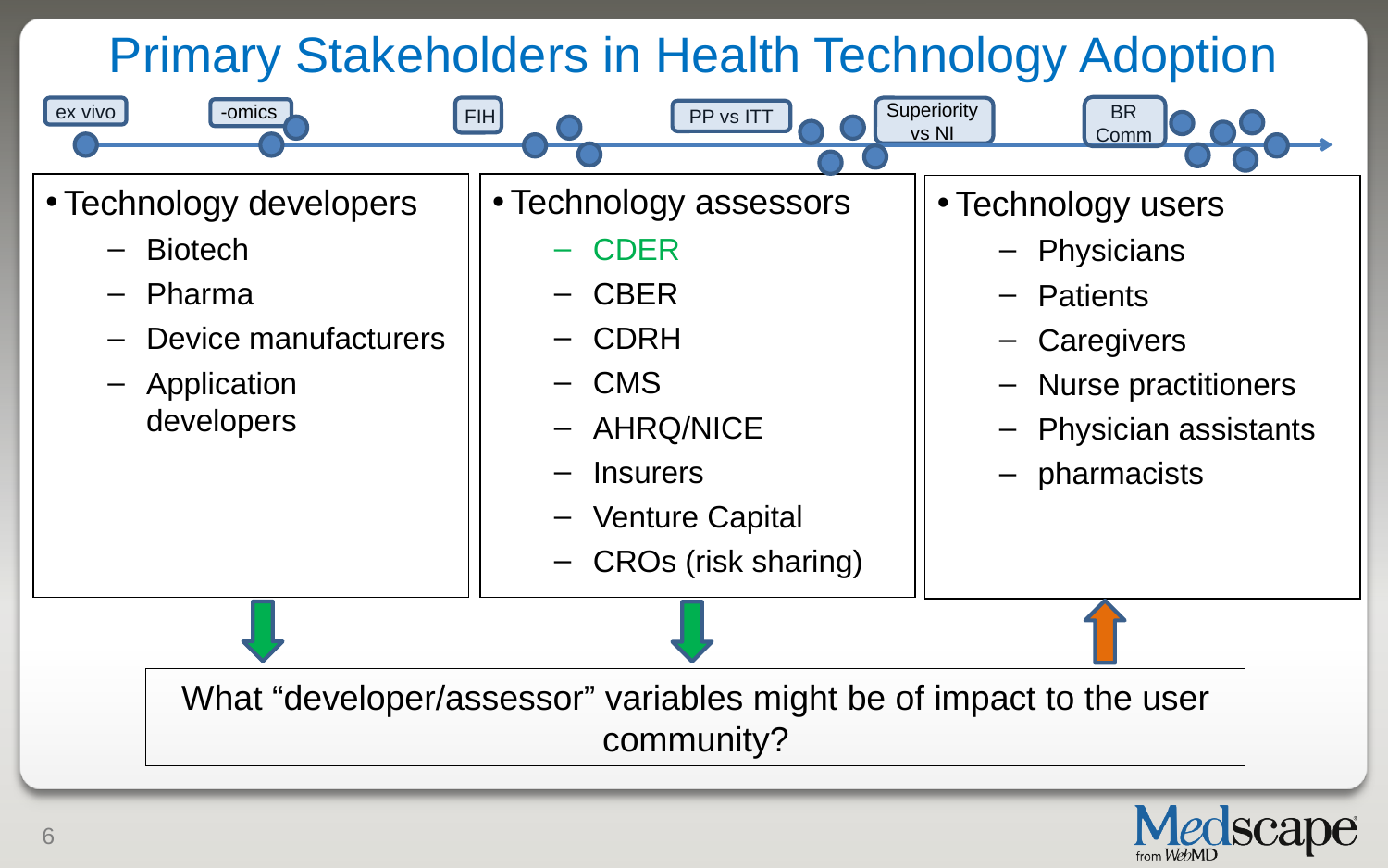

# Primary Stakeholders in Health Technology Adoption
Superiority
vs NI
ex vivo
-omics
BR Comm

FIH

PP vs ITT

Technology assessors
CDER
CBER
CDRH
CMS
AHRQ/NICE
Insurers
Venture Capital
CROs (risk sharing)
Technology developers
Biotech
Pharma
Device manufacturers
Application developers

Technology users
Physicians
Patients
Caregivers
Nurse practitioners
Physician assistants
pharmacists

What “developer/assessor” variables might be of impact to the user community?